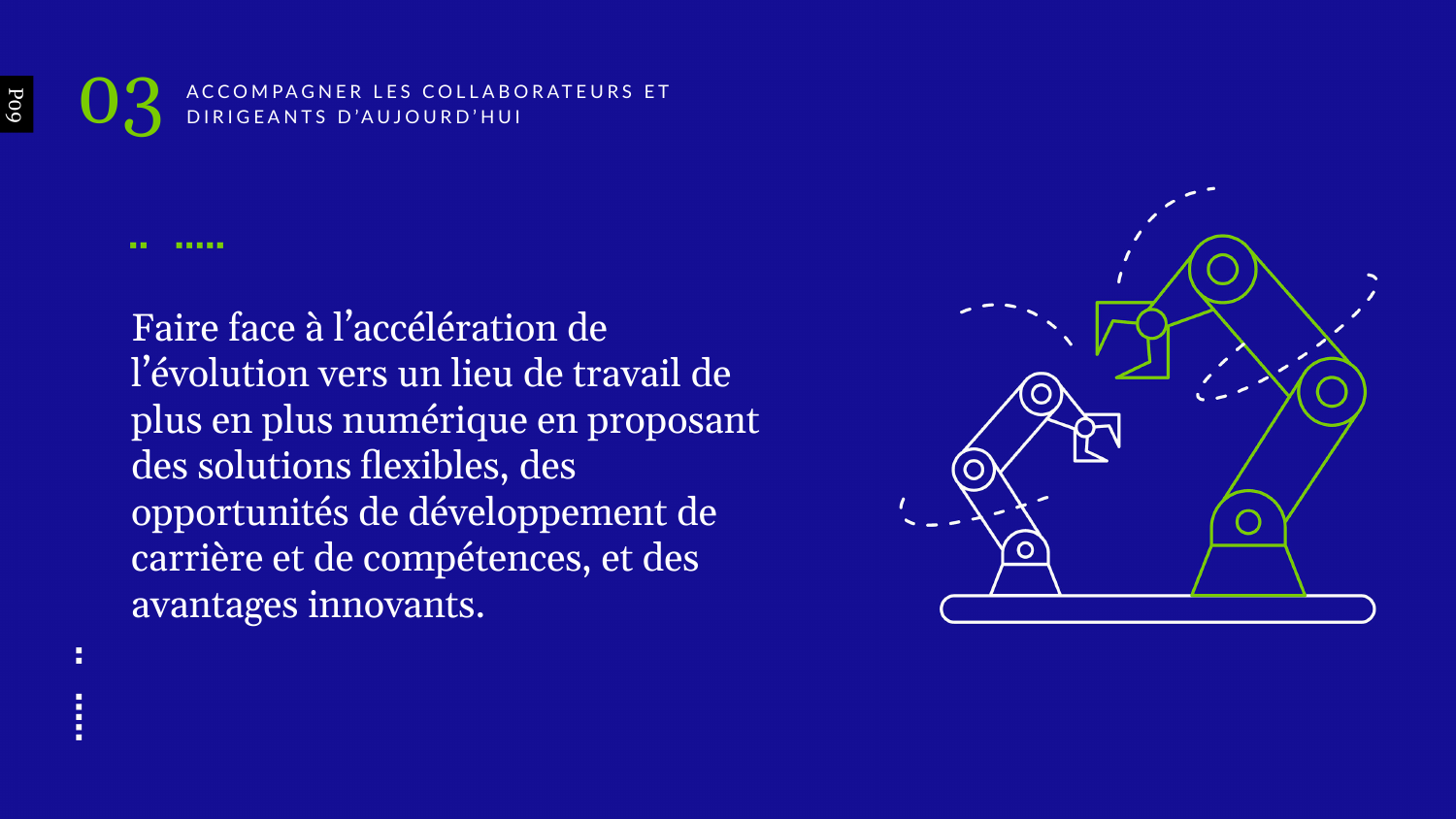

03
ACCOMPAGNER LES COLLABORATEURS et dirigeants D’AUJOURD’HUI

P09
Faire face à l’accélération de l’évolution vers un lieu de travail de plus en plus numérique en proposant des solutions flexibles, des opportunités de développement de carrière et de compétences, et des avantages innovants.